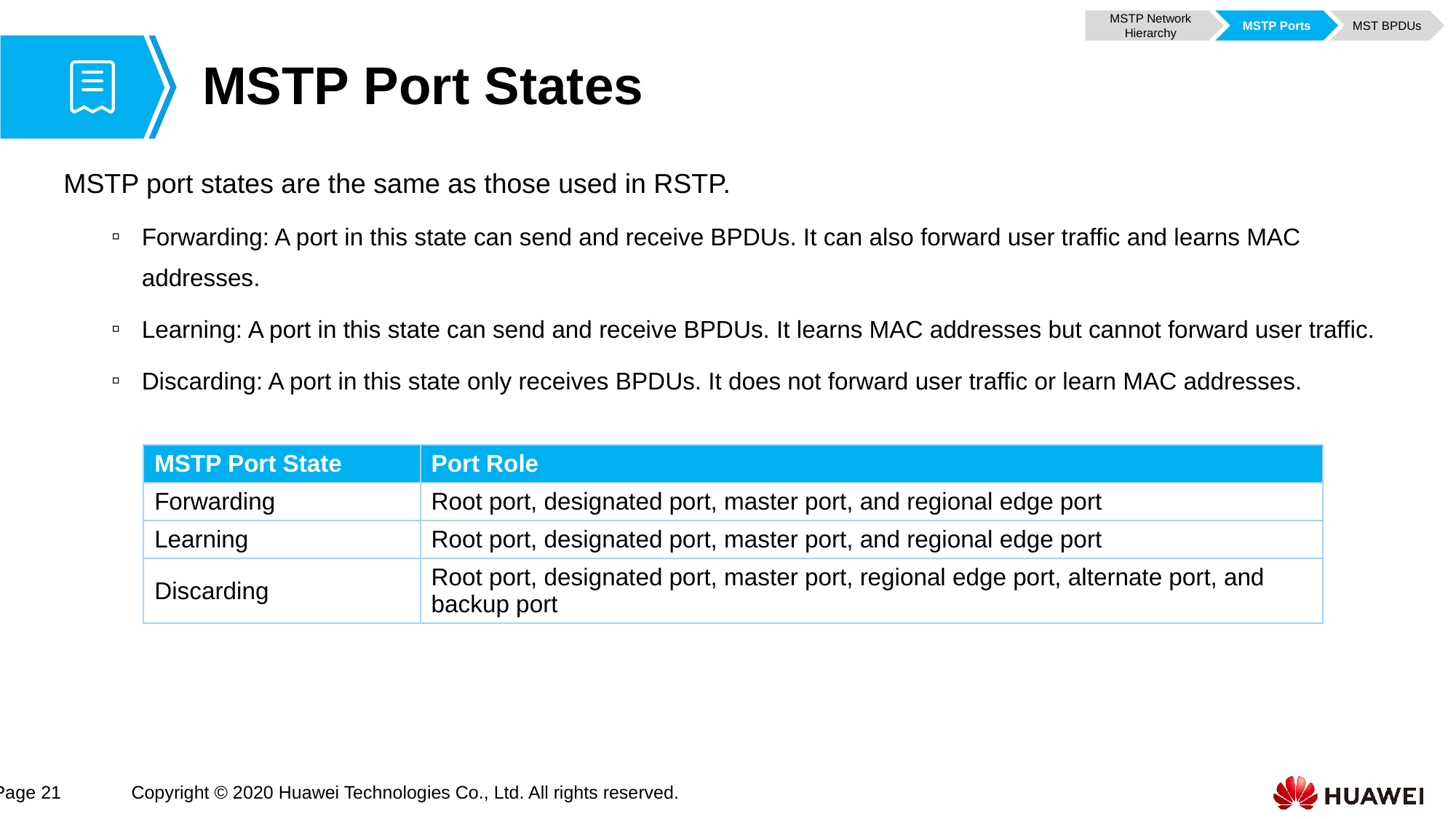

MSTP Network Hierarchy
MSTP Ports
MST BPDUs
# MSTP Port States
MSTP port states are the same as those used in RSTP.
Forwarding: A port in this state can send and receive BPDUs. It can also forward user traffic and learns MAC addresses.
Learning: A port in this state can send and receive BPDUs. It learns MAC addresses but cannot forward user traffic.
Discarding: A port in this state only receives BPDUs. It does not forward user traffic or learn MAC addresses.
| MSTP Port State | Port Role |
| --- | --- |
| Forwarding | Root port, designated port, master port, and regional edge port |
| Learning | Root port, designated port, master port, and regional edge port |
| Discarding | Root port, designated port, master port, regional edge port, alternate port, and backup port |